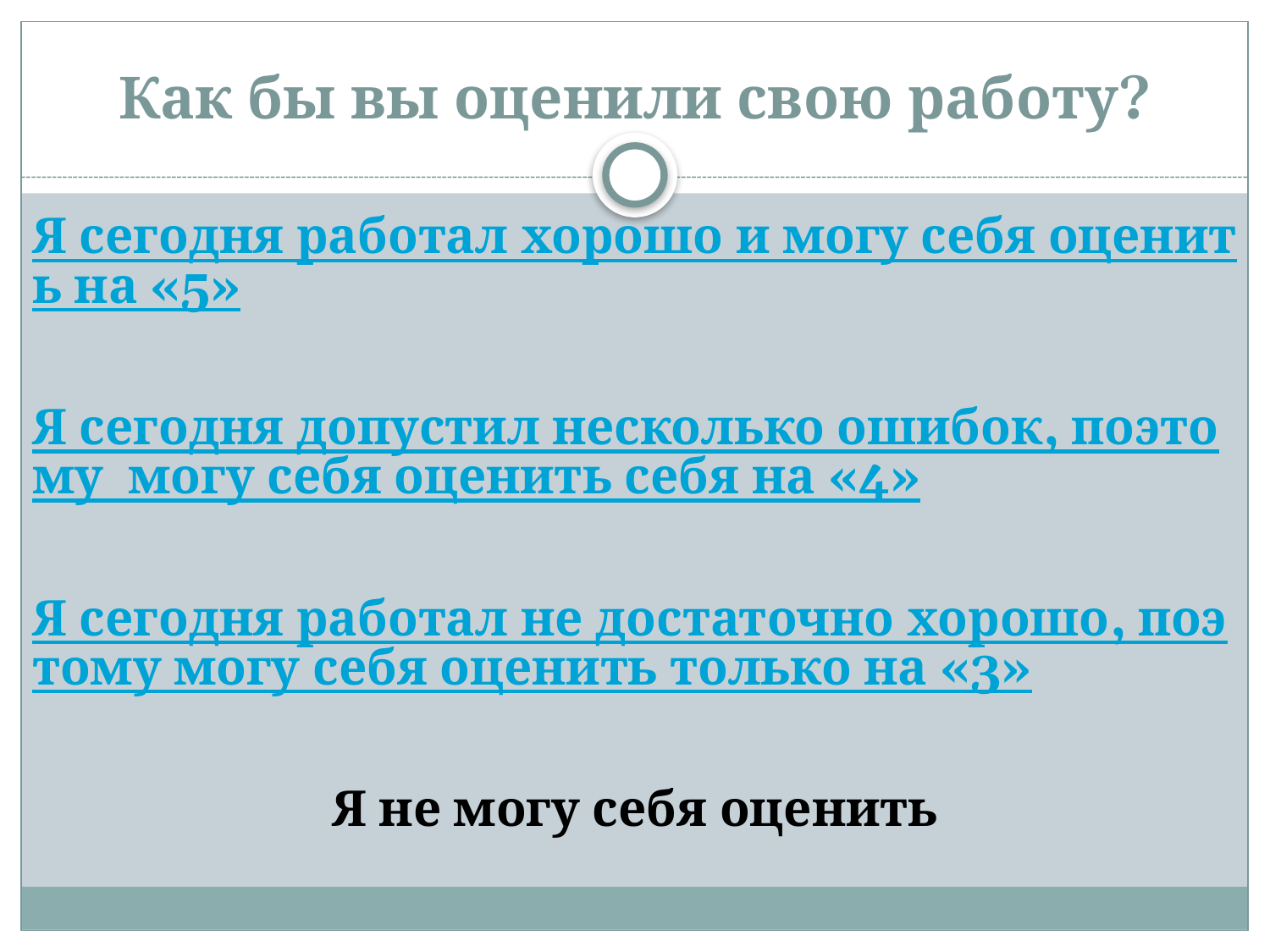

# Как бы вы оценили свою работу?
Я сегодня работал хорошо и могу себя оценить на «5»

Я сегодня допустил несколько ошибок, поэтому  могу себя оценить себя на «4»

Я сегодня работал не достаточно хорошо, поэтому могу себя оценить только на «3»

Я не могу себя оценить